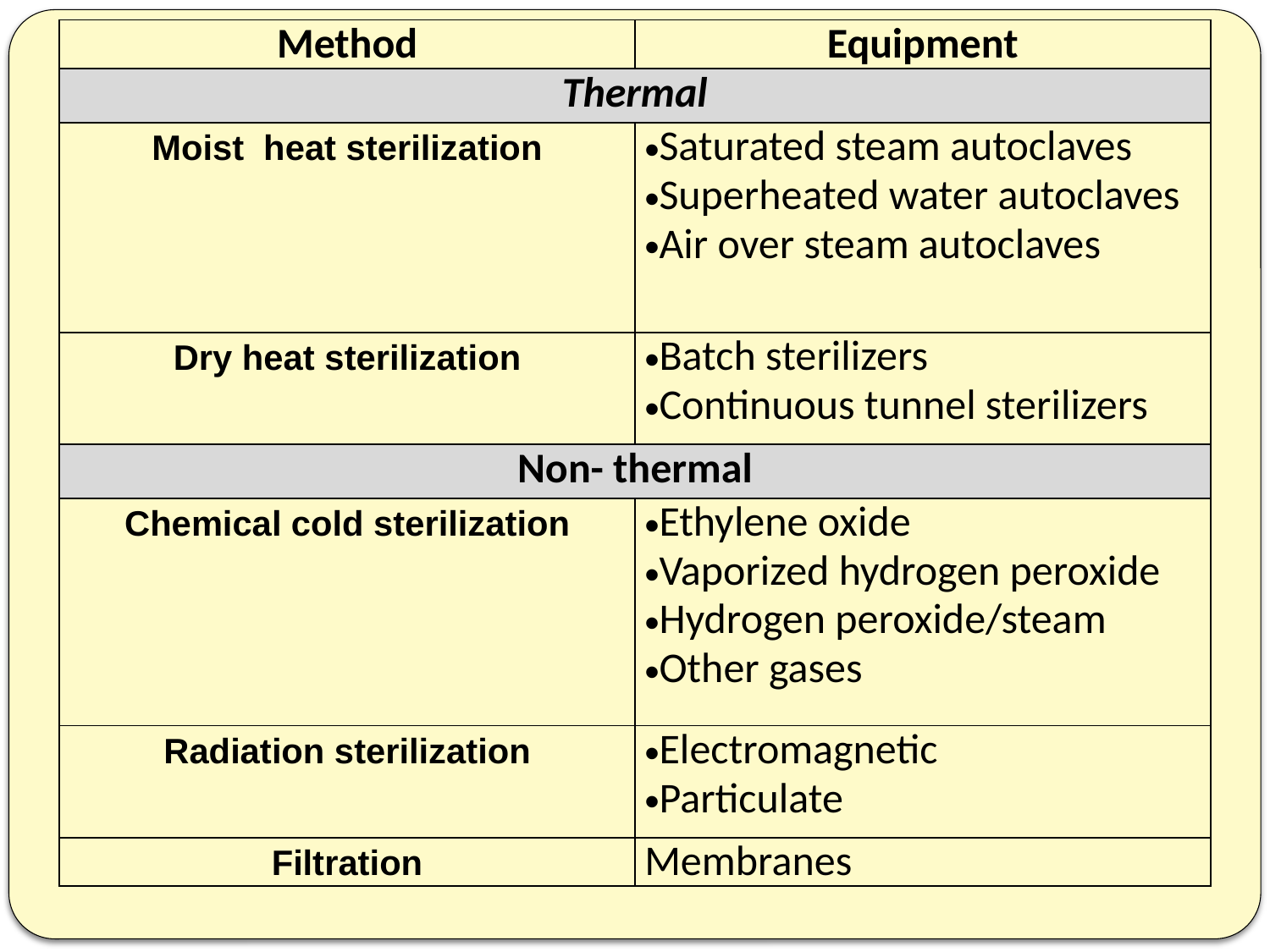

| Method | Equipment |
| --- | --- |
| Thermal |  |
| Moist heat sterilization | Saturated steam autoclaves Superheated water autoclaves Air over steam autoclaves |
| Dry heat sterilization | Batch sterilizers Continuous tunnel sterilizers |
| Non- thermal |  |
| Chemical cold sterilization | Ethylene oxide Vaporized hydrogen peroxide Hydrogen peroxide/steam Other gases |
| Radiation sterilization | Electromagnetic Particulate |
| Filtration | Membranes |